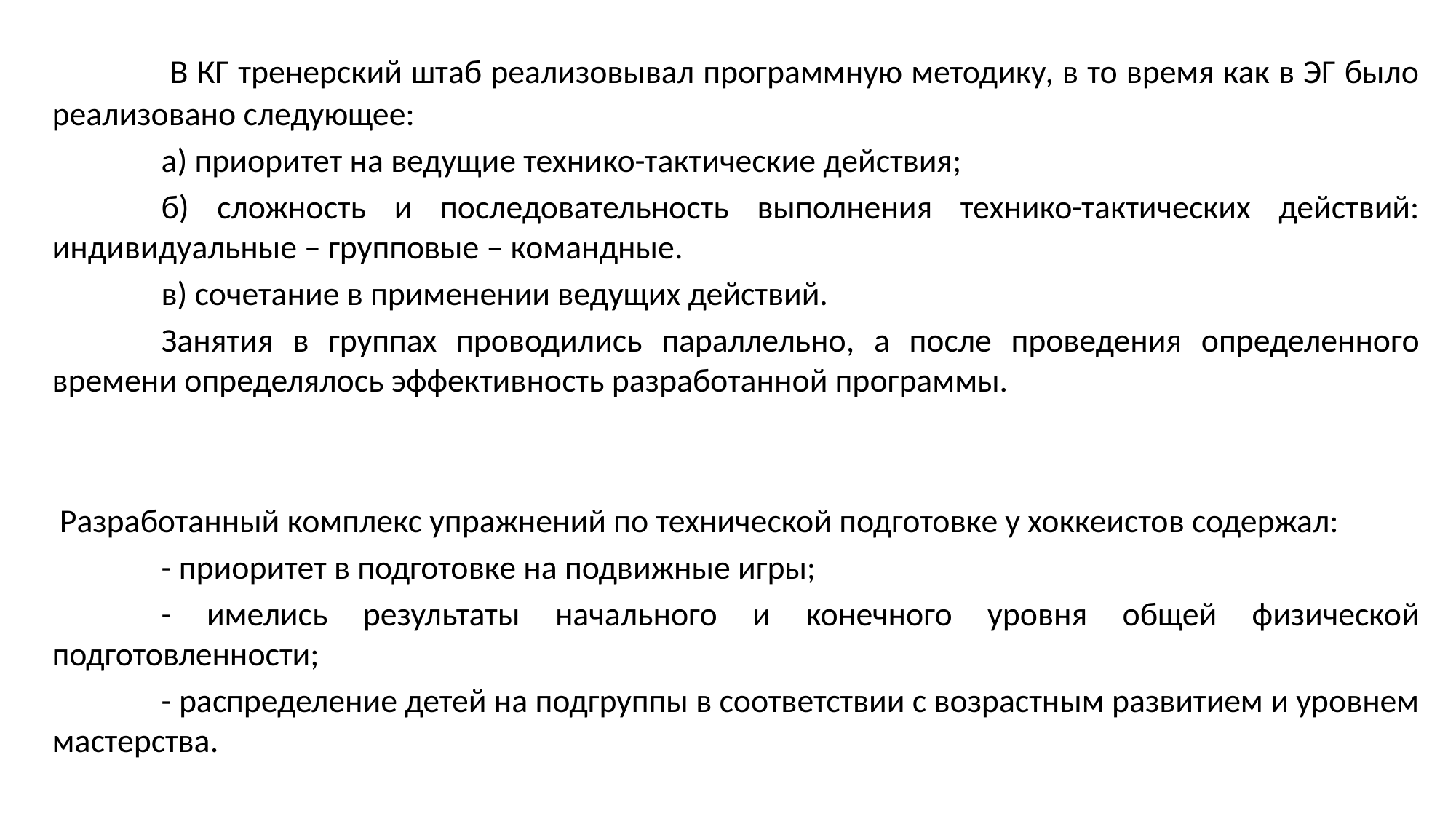

В КГ тренерский штаб реализовывал программную методику, в то время как в ЭГ было реализовано следующее:
	а) приоритет на ведущие технико-тактические действия;
	б) сложность и последовательность выполнения технико-тактических действий: индивидуальные – групповые – командные.
	в) сочетание в применении ведущих действий.
	Занятия в группах проводились параллельно, а после проведения определенного времени определялось эффективность разработанной программы.

 Разработанный комплекс упражнений по технической подготовке у хоккеистов содержал:
	- приоритет в подготовке на подвижные игры;
	- имелись результаты начального и конечного уровня общей физической подготовленности;
	- распределение детей на подгруппы в соответствии с возрастным развитием и уровнем мастерства.

#